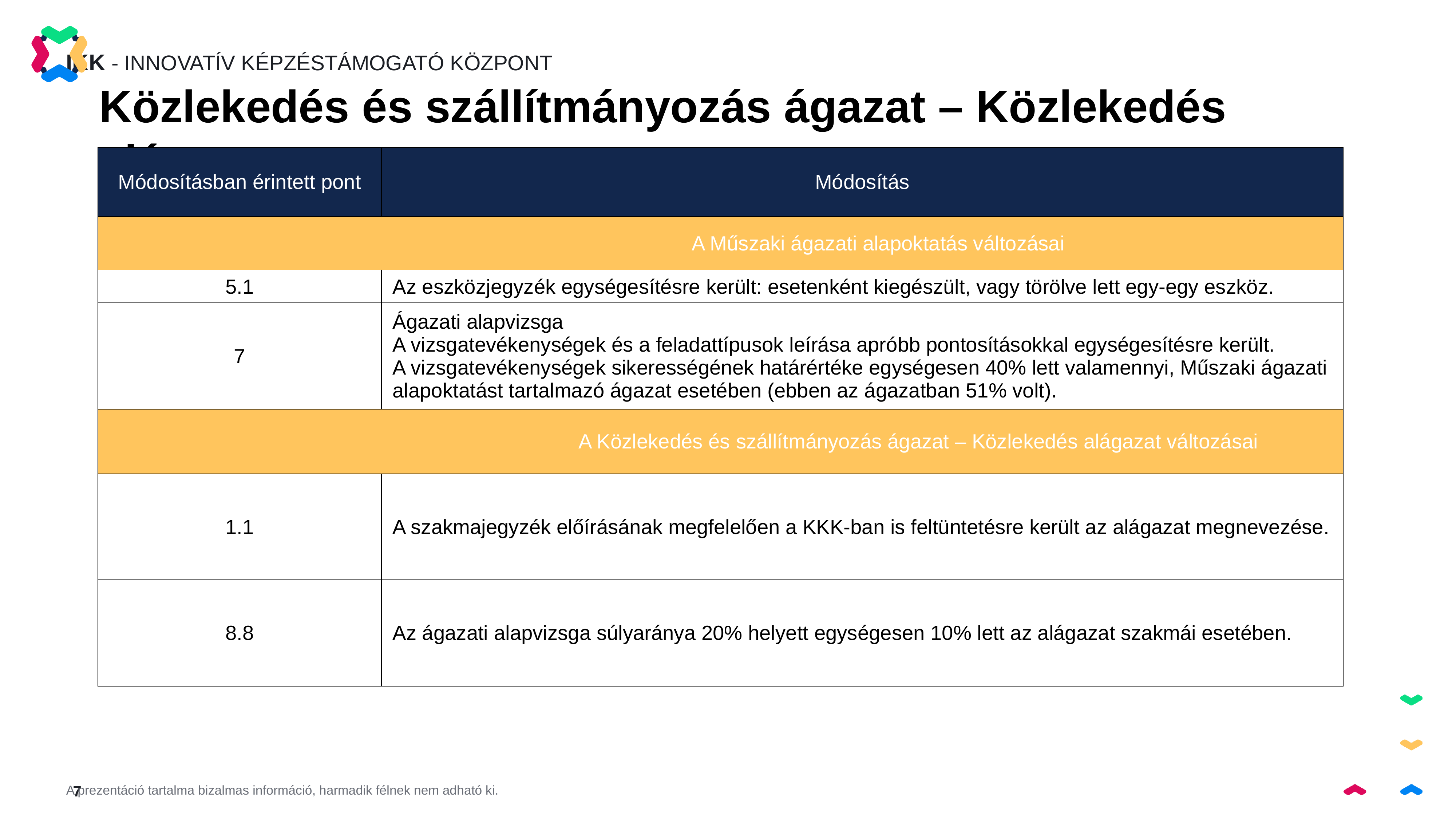

Közlekedés és szállítmányozás ágazat – Közlekedés alágazat
| Módosításban érintett pont | Módosítás |
| --- | --- |
| A Műszaki ágazati alapoktatás változásai |  |
| 5.1 | Az eszközjegyzék egységesítésre került: esetenként kiegészült, vagy törölve lett egy-egy eszköz. |
| 7 | Ágazati alapvizsga A vizsgatevékenységek és a feladattípusok leírása apróbb pontosításokkal egységesítésre került. A vizsgatevékenységek sikerességének határértéke egységesen 40% lett valamennyi, Műszaki ágazati alapoktatást tartalmazó ágazat esetében (ebben az ágazatban 51% volt). |
| A Közlekedés és szállítmányozás ágazat – Közlekedés alágazat változásai |  |
| 1.1 | A szakmajegyzék előírásának megfelelően a KKK-ban is feltüntetésre került az alágazat megnevezése. |
| 8.8 | Az ágazati alapvizsga súlyaránya 20% helyett egységesen 10% lett az alágazat szakmái esetében. |